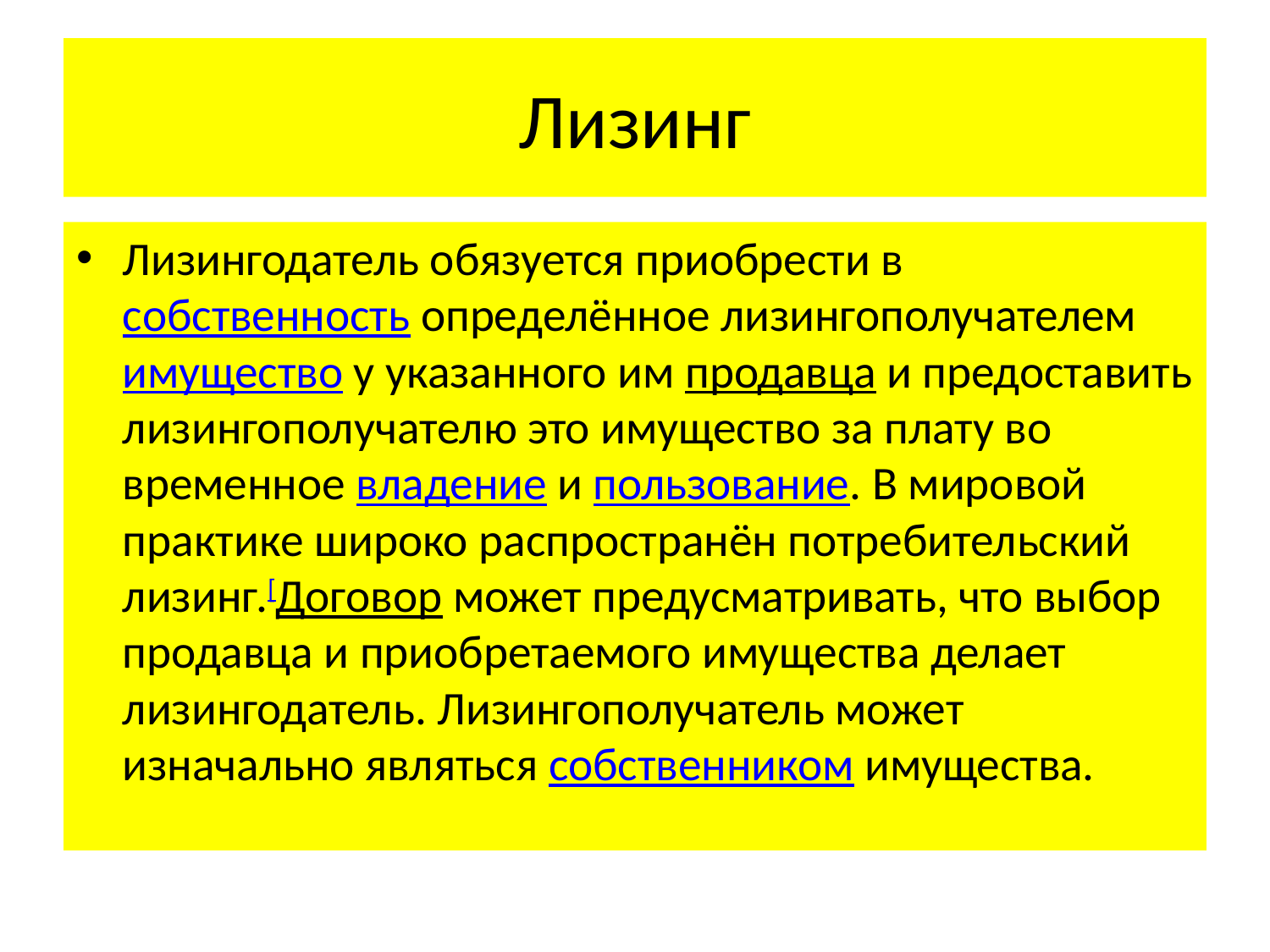

# Лизинг
Лизингодатель обязуется приобрести в собственность определённое лизингополучателем имущество у указанного им продавца и предоставить лизингополучателю это имущество за плату во временное владение и пользование. В мировой практике широко распространён потребительский лизинг.[Договор может предусматривать, что выбор продавца и приобретаемого имущества делает лизингодатель. Лизингополучатель может изначально являться собственником имущества.